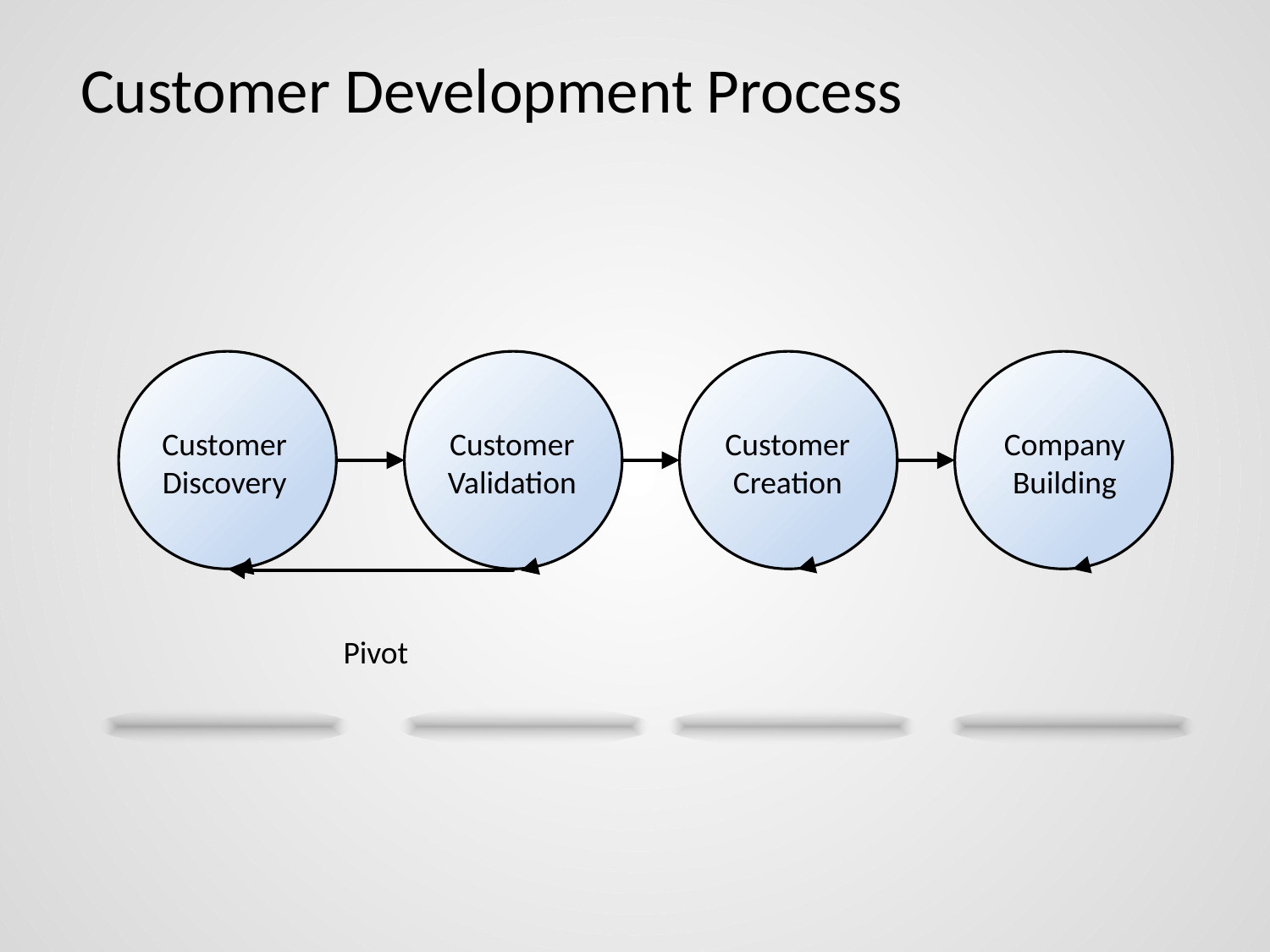

# Customer Development Process

Customer Discovery
Customer Validation
Customer Creation
Company Building

Pivot